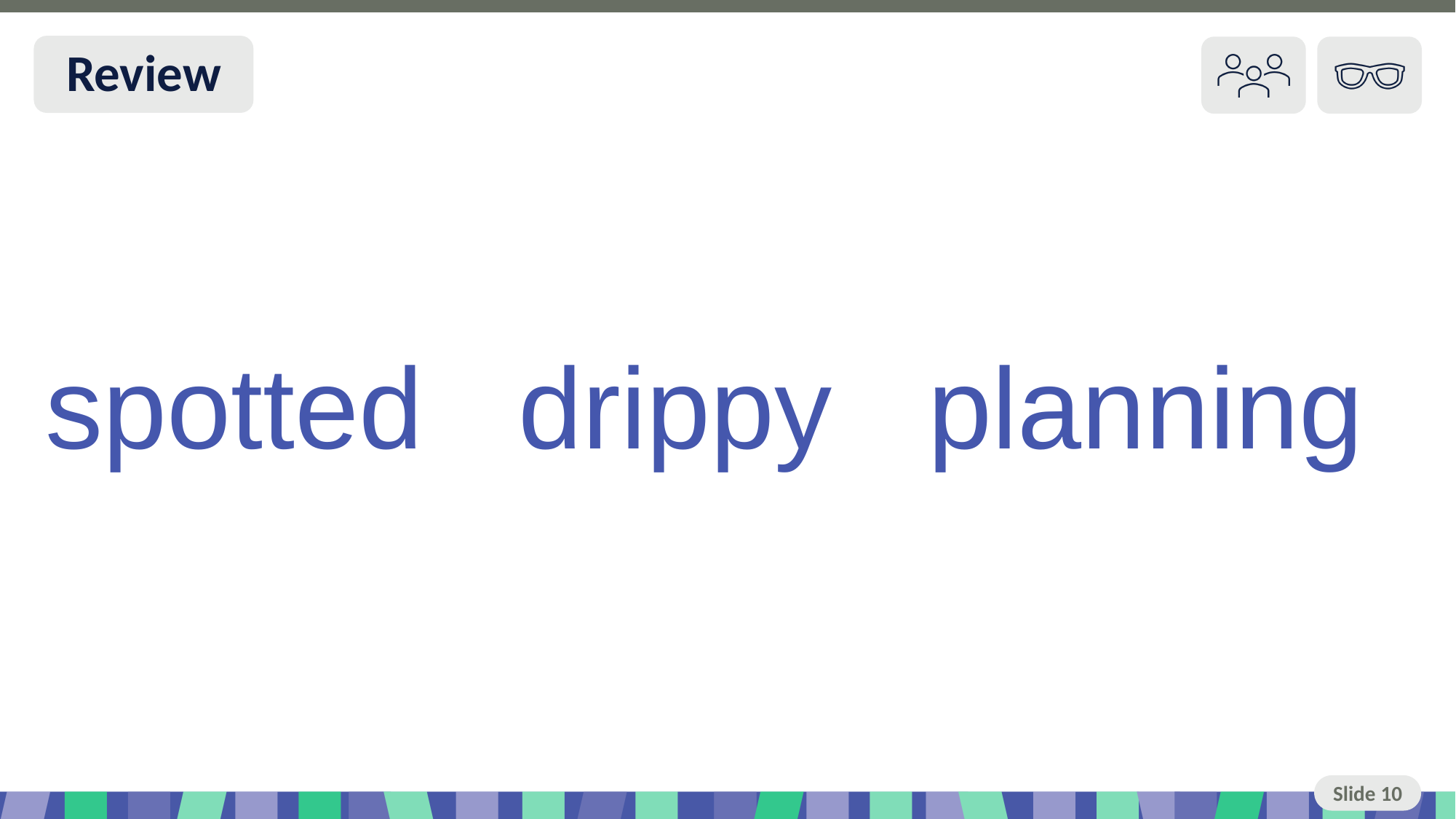

Slide 10 Review You do
spotted   drippy   planning